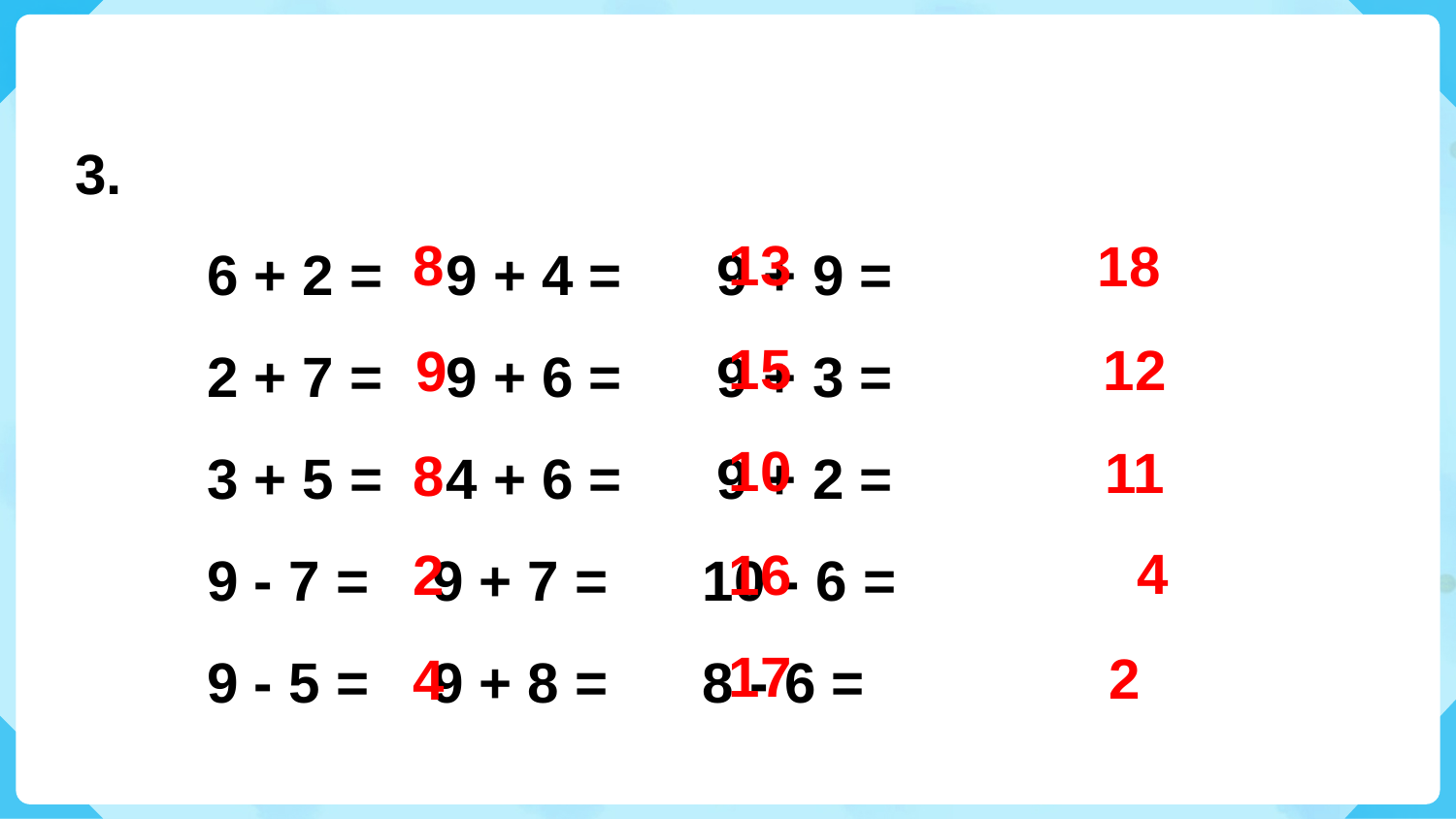

3.
6 + 2 =    9 + 4 =      9 + 9 =
2 + 7 =    9 + 6 =      9 + 3 =
3 + 5 =    4 + 6 =      9 + 2 =
9 - 7 =    9 + 7 =      10 - 6 =
9 - 5 =    9 + 8 =      8 - 6 =
8
13
18
15
12
9
10
11
8
4
2
16
17
2
4